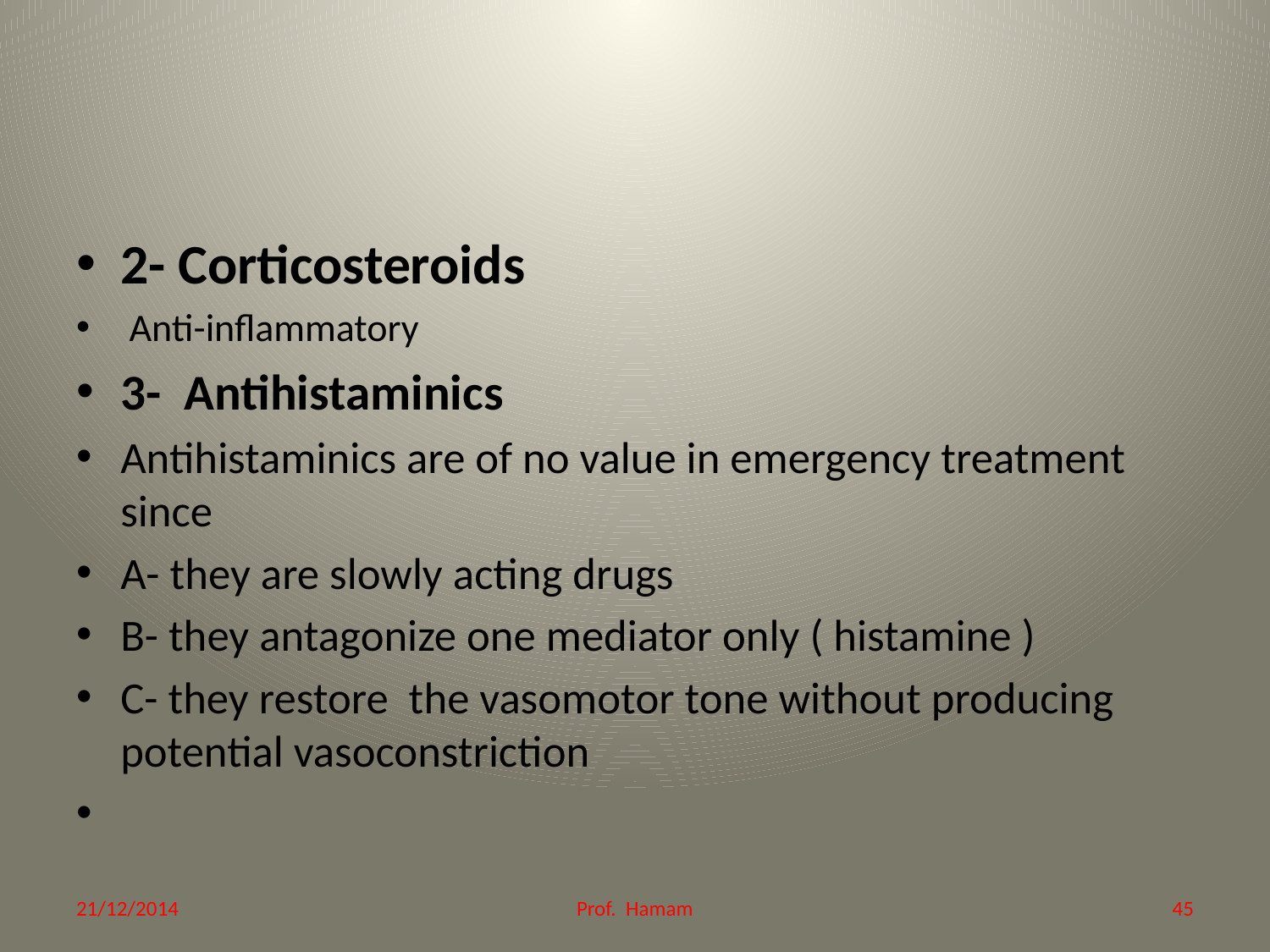

#
2- Corticosteroids
 Anti-inflammatory
3-  Antihistaminics
Antihistaminics are of no value in emergency treatment since
A- they are slowly acting drugs
B- they antagonize one mediator only ( histamine )
C- they restore  the vasomotor tone without producing potential vasoconstriction

21/12/2014
Prof.  Hamam
45